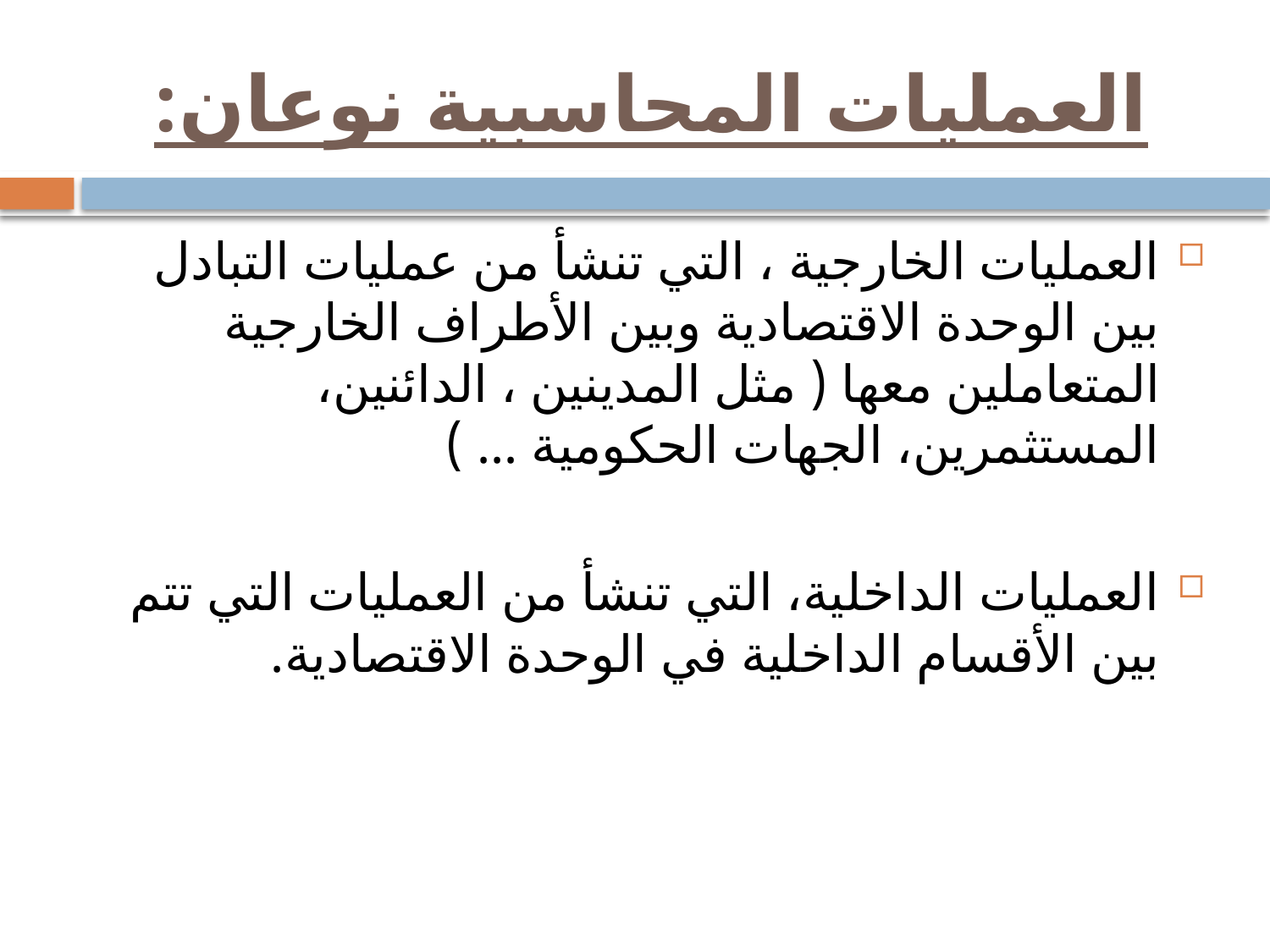

# العمليات المحاسبية نوعان:
العمليات الخارجية ، التي تنشأ من عمليات التبادل بين الوحدة الاقتصادية وبين الأطراف الخارجية المتعاملين معها ( مثل المدينين ، الدائنين، المستثمرين، الجهات الحكومية ... )

العمليات الداخلية، التي تنشأ من العمليات التي تتم بين الأقسام الداخلية في الوحدة الاقتصادية.